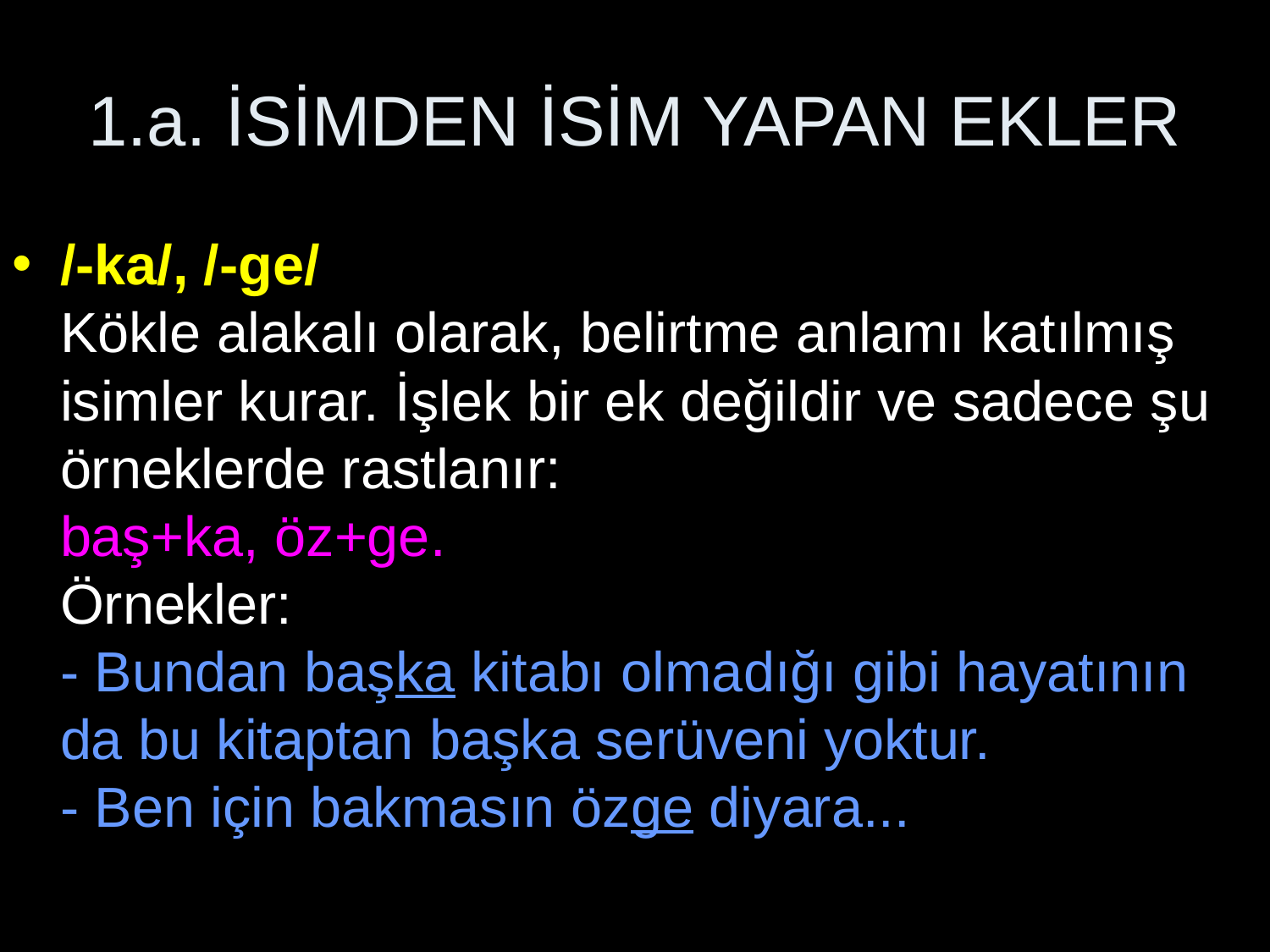

# 1.a. İSİMDEN İSİM YAPAN EKLER
/-ka/, /-ge/
Kökle alakalı olarak, belirtme anlamı katılmış isimler kurar. İşlek bir ek değildir ve sadece şu örneklerde rastlanır:
baş+ka, öz+ge.
Örnekler:
- Bundan başka kitabı olmadığı gibi hayatının da bu kitaptan başka serüveni yoktur.
- Ben için bakmasın özge diyara...